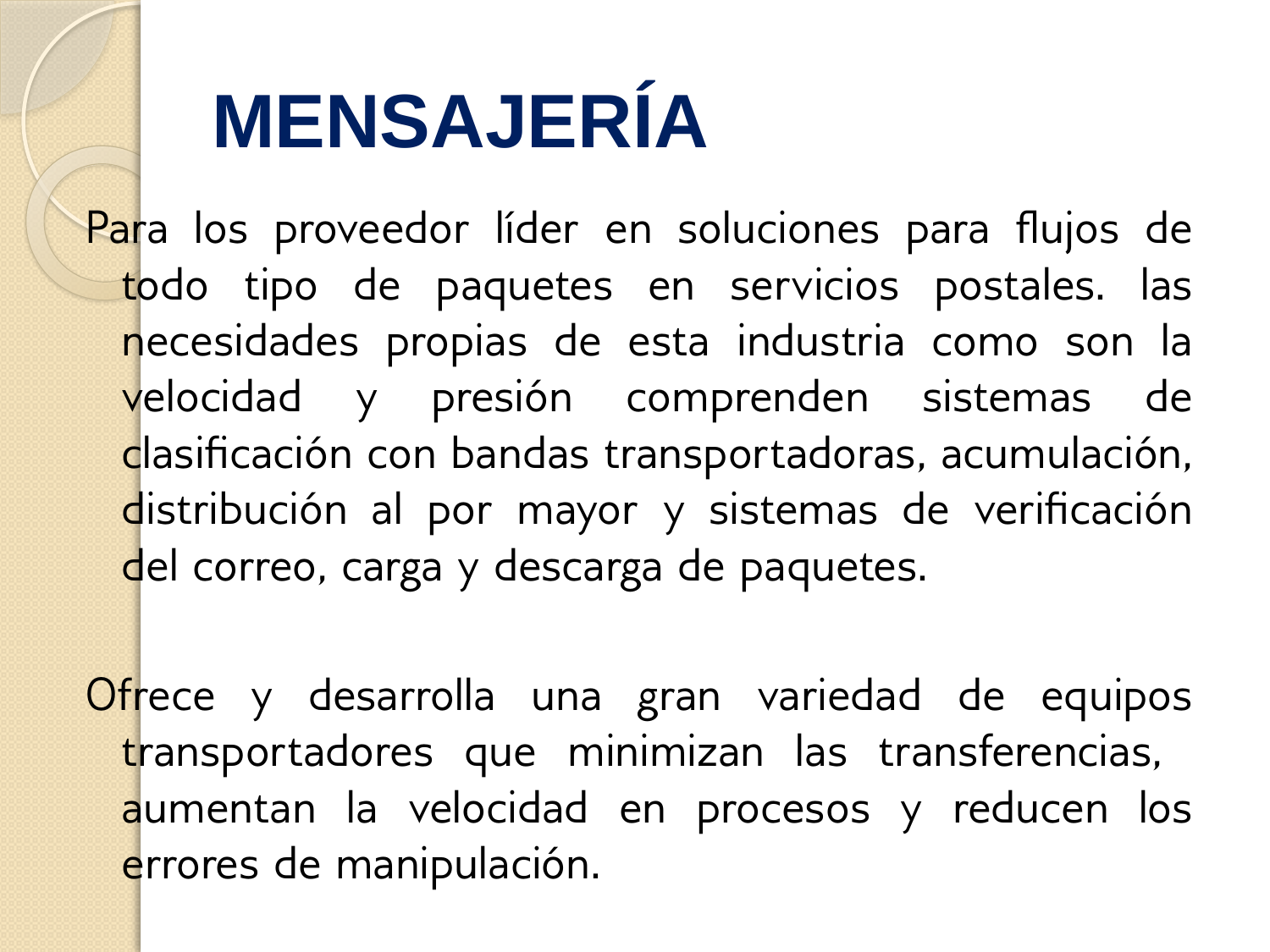

# MENSAJERÍA
Para los proveedor líder en soluciones para flujos de todo tipo de paquetes en servicios postales. las necesidades propias de esta industria como son la velocidad y presión comprenden sistemas de clasificación con bandas transportadoras, acumulación, distribución al por mayor y sistemas de verificación del correo, carga y descarga de paquetes.

Ofrece y desarrolla una gran variedad de equipos transportadores que minimizan las transferencias,  aumentan la velocidad en procesos y reducen los errores de manipulación.